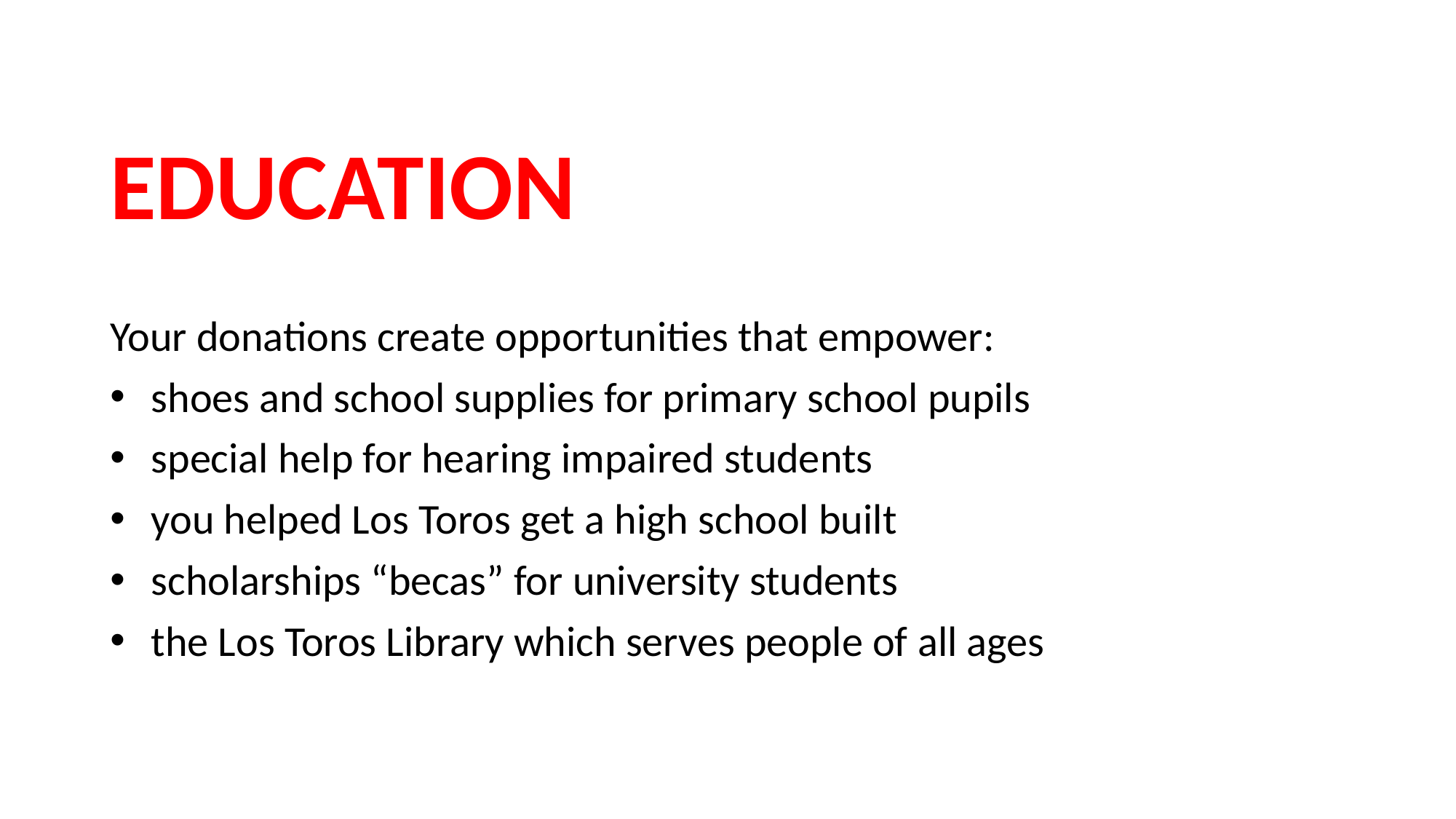

# EDUCATION
Your donations create opportunities that empower:
shoes and school supplies for primary school pupils
special help for hearing impaired students
you helped Los Toros get a high school built
scholarships “becas” for university students
the Los Toros Library which serves people of all ages